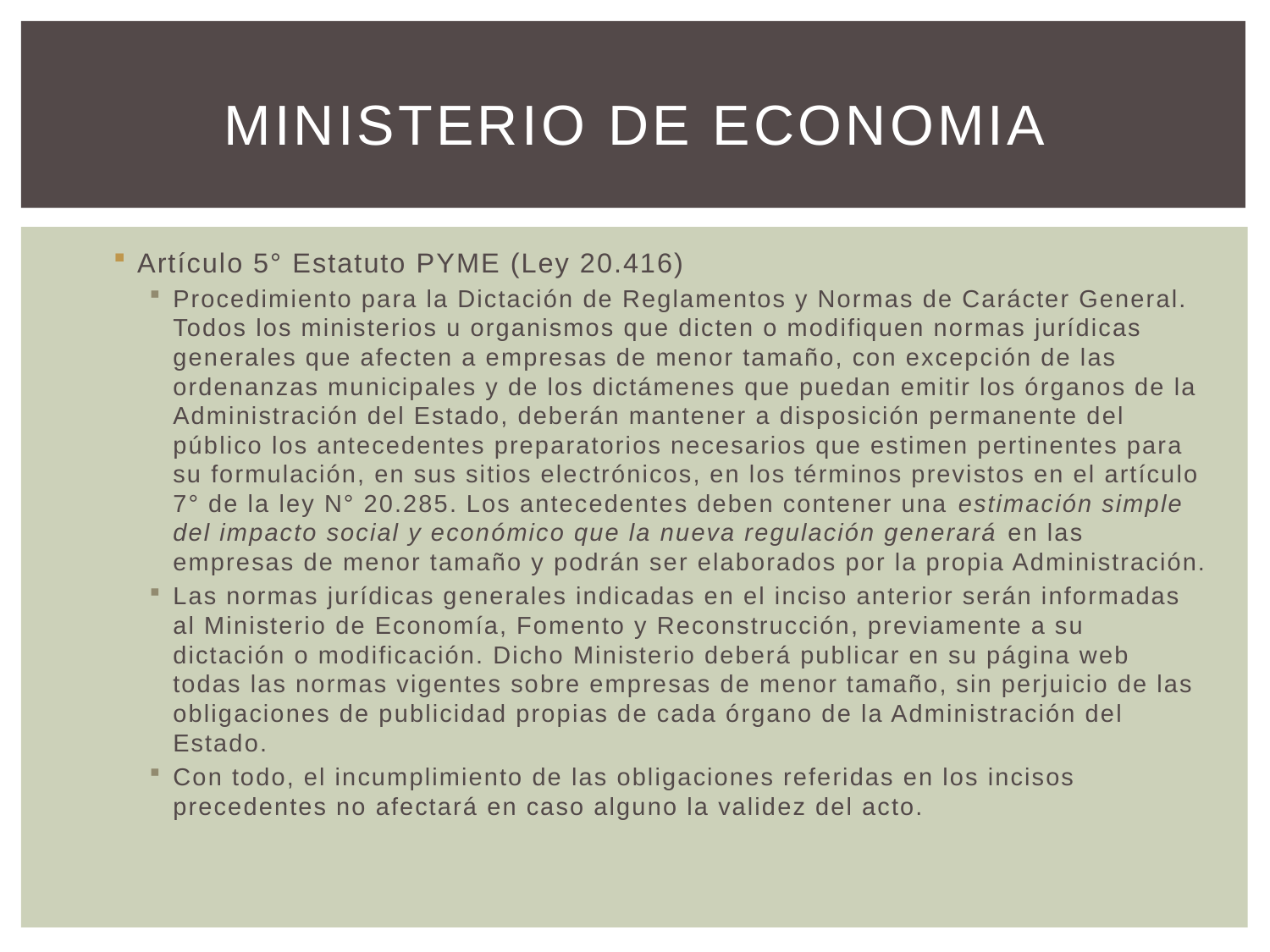

# Ministerio de economia
Artículo 5° Estatuto PYME (Ley 20.416)
Procedimiento para la Dictación de Reglamentos y Normas de Carácter General. Todos los ministerios u organismos que dicten o modifiquen normas jurídicas generales que afecten a empresas de menor tamaño, con excepción de las ordenanzas municipales y de los dictámenes que puedan emitir los órganos de la Administración del Estado, deberán mantener a disposición permanente del público los antecedentes preparatorios necesarios que estimen pertinentes para su formulación, en sus sitios electrónicos, en los términos previstos en el artículo 7° de la ley N° 20.285. Los antecedentes deben contener una estimación simple del impacto social y económico que la nueva regulación generará en las empresas de menor tamaño y podrán ser elaborados por la propia Administración.
Las normas jurídicas generales indicadas en el inciso anterior serán informadas al Ministerio de Economía, Fomento y Reconstrucción, previamente a su dictación o modificación. Dicho Ministerio deberá publicar en su página web todas las normas vigentes sobre empresas de menor tamaño, sin perjuicio de las obligaciones de publicidad propias de cada órgano de la Administración del Estado.
Con todo, el incumplimiento de las obligaciones referidas en los incisos precedentes no afectará en caso alguno la validez del acto.